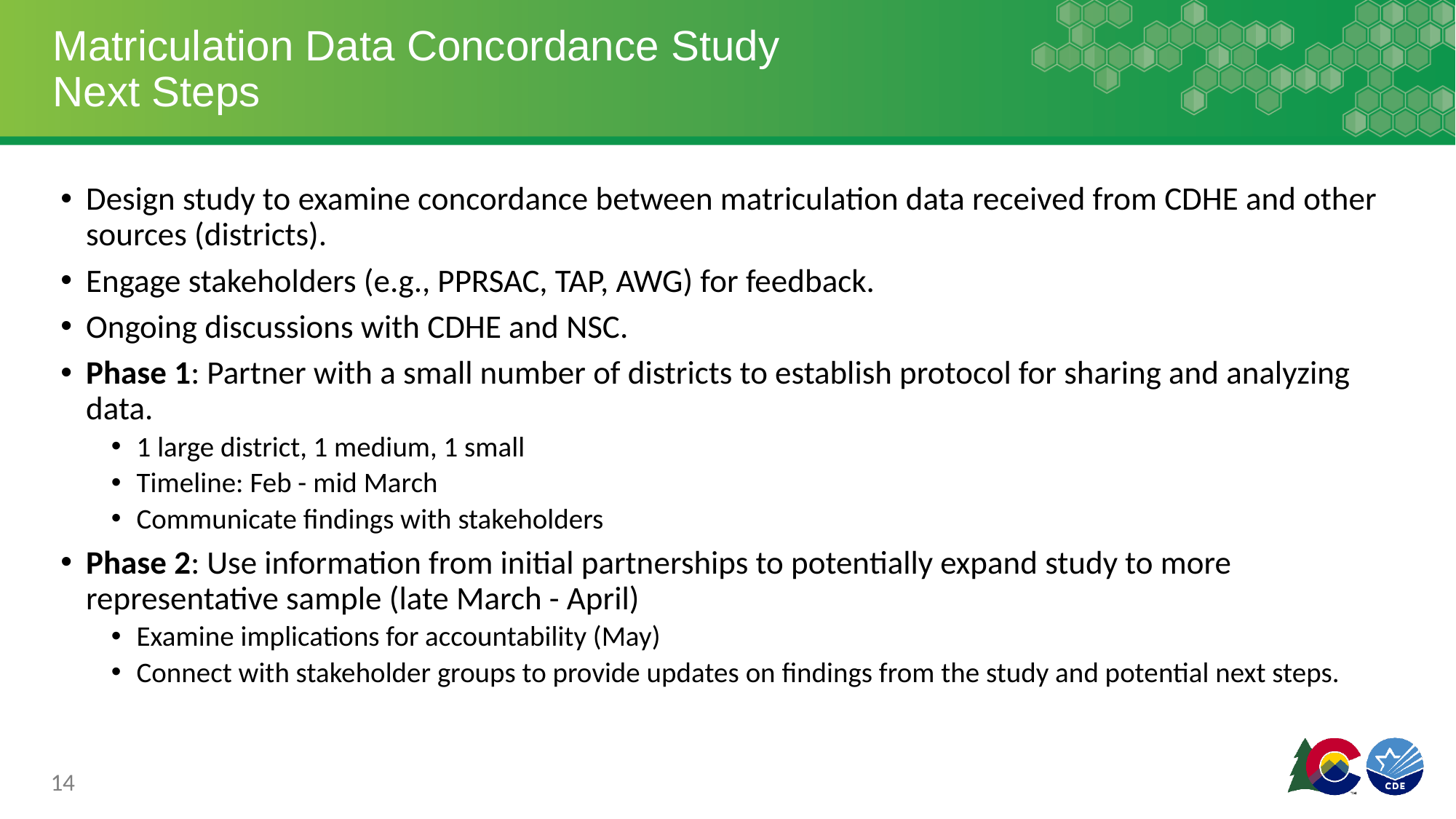

# Matriculation Data Concordance Study Next Steps
Design study to examine concordance between matriculation data received from CDHE and other sources (districts).
Engage stakeholders (e.g., PPRSAC, TAP, AWG) for feedback.
Ongoing discussions with CDHE and NSC.
Phase 1: Partner with a small number of districts to establish protocol for sharing and analyzing data.
1 large district, 1 medium, 1 small
Timeline: Feb - mid March
Communicate findings with stakeholders
Phase 2: Use information from initial partnerships to potentially expand study to more representative sample (late March - April)
Examine implications for accountability (May)
Connect with stakeholder groups to provide updates on findings from the study and potential next steps.

14